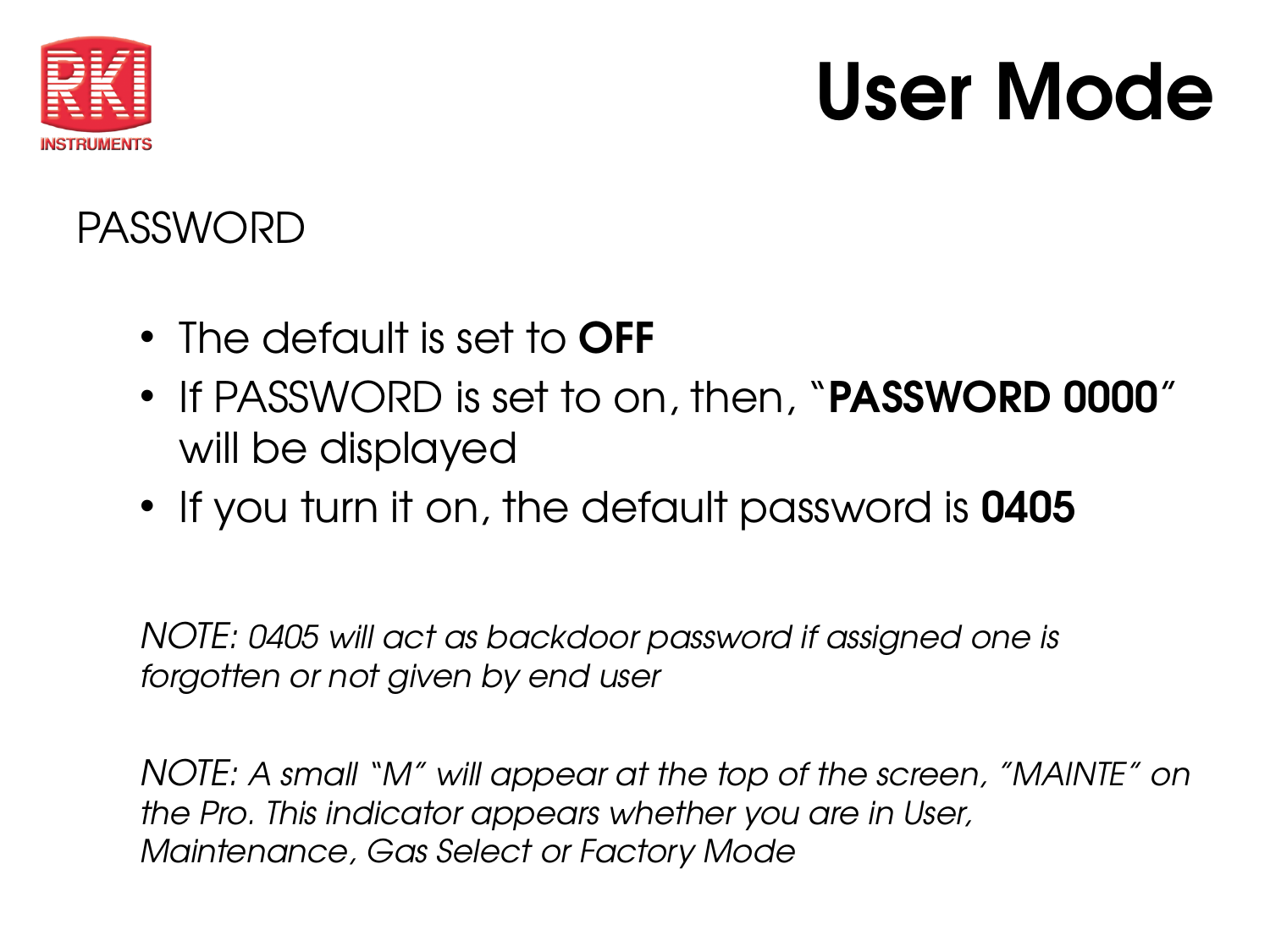

# User Mode
PASSWORD
The default is set to OFF
If PASSWORD is set to on, then, “PASSWORD 0000” will be displayed
If you turn it on, the default password is 0405

NOTE: 0405 will act as backdoor password if assigned one is forgotten or not given by end user

NOTE: A small “M” will appear at the top of the screen, ”MAINTE” on the Pro. This indicator appears whether you are in User, Maintenance, Gas Select or Factory Mode